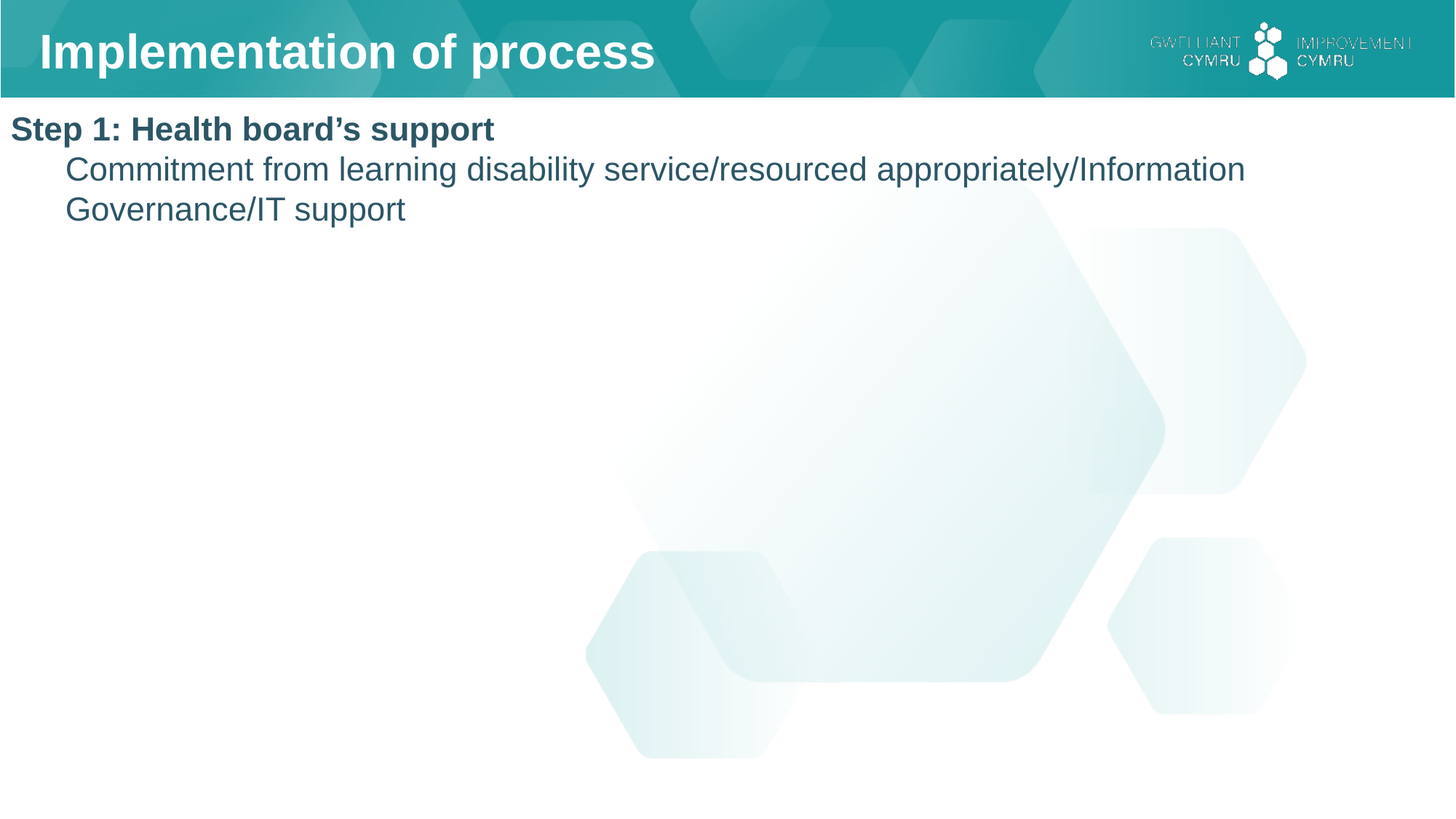

Implementation of process
Step 1: Health board’s support
Commitment from learning disability service/resourced appropriately/Information Governance/IT support